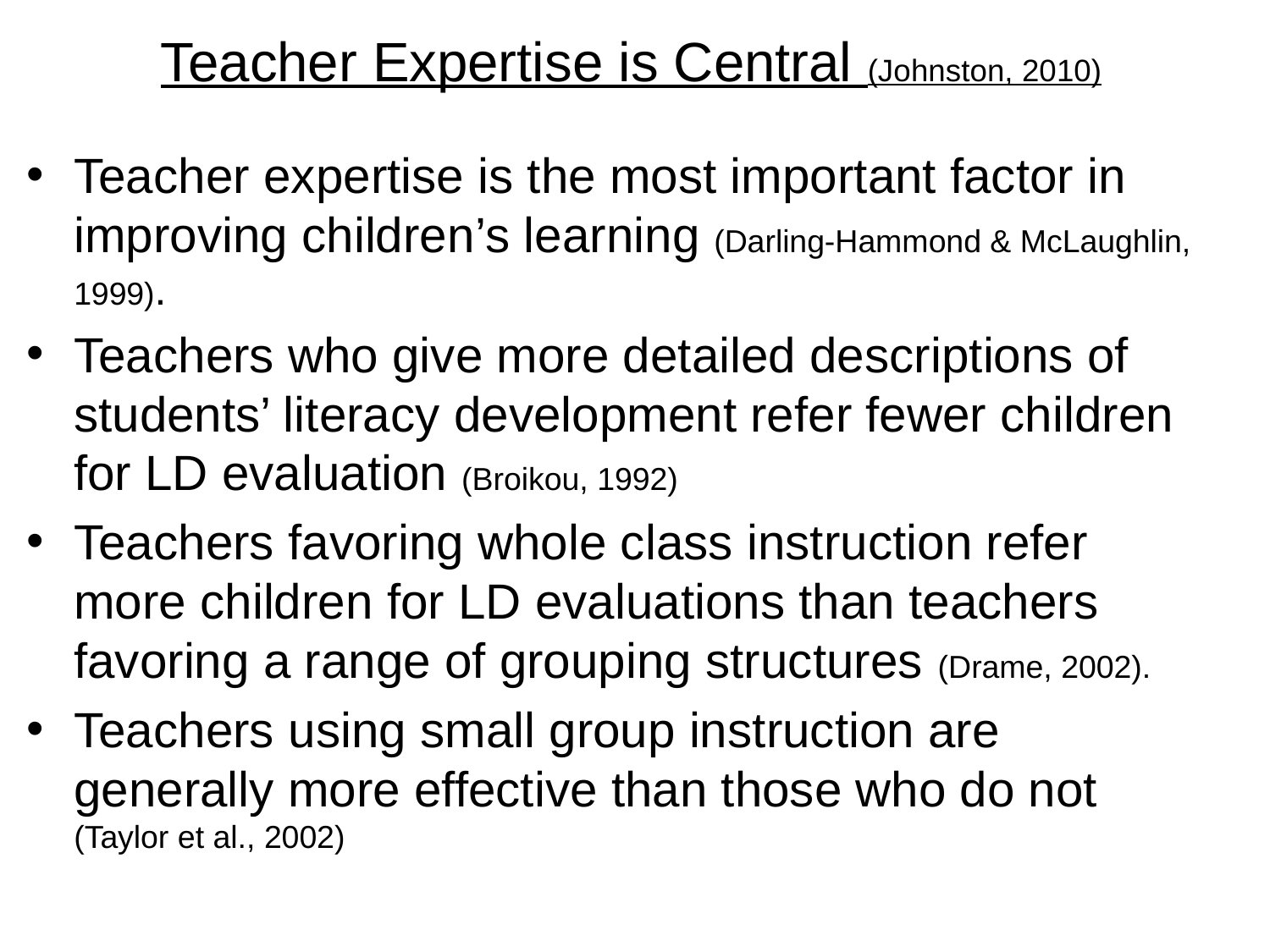

# Teacher Expertise is Central (Johnston, 2010)
Teacher expertise is the most important factor in improving children’s learning (Darling-Hammond & McLaughlin, 1999).
Teachers who give more detailed descriptions of students’ literacy development refer fewer children for LD evaluation (Broikou, 1992)
Teachers favoring whole class instruction refer more children for LD evaluations than teachers favoring a range of grouping structures (Drame, 2002).
Teachers using small group instruction are generally more effective than those who do not (Taylor et al., 2002)